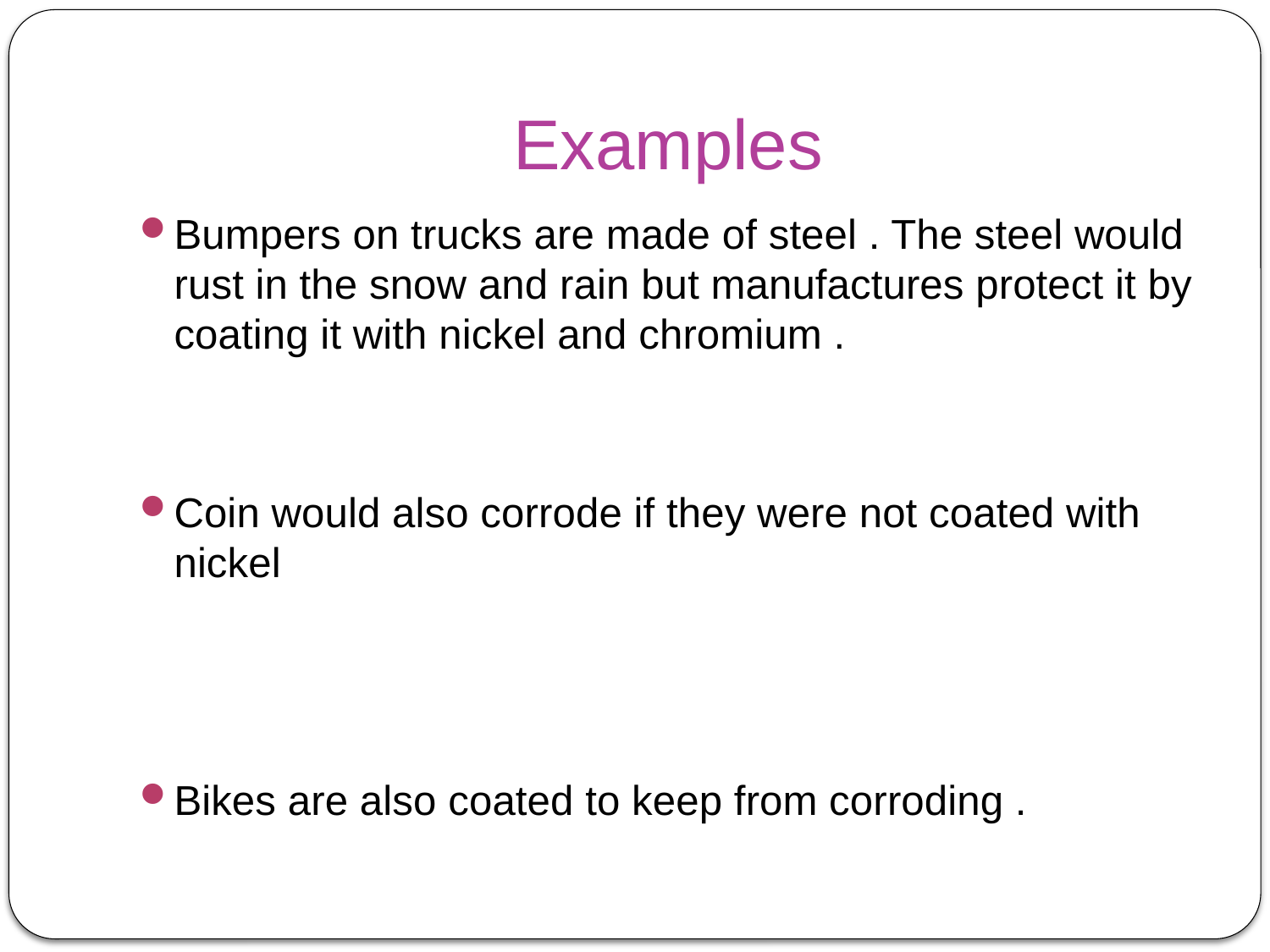

# Examples
Bumpers on trucks are made of steel . The steel would rust in the snow and rain but manufactures protect it by coating it with nickel and chromium .

Coin would also corrode if they were not coated with nickel

Bikes are also coated to keep from corroding .